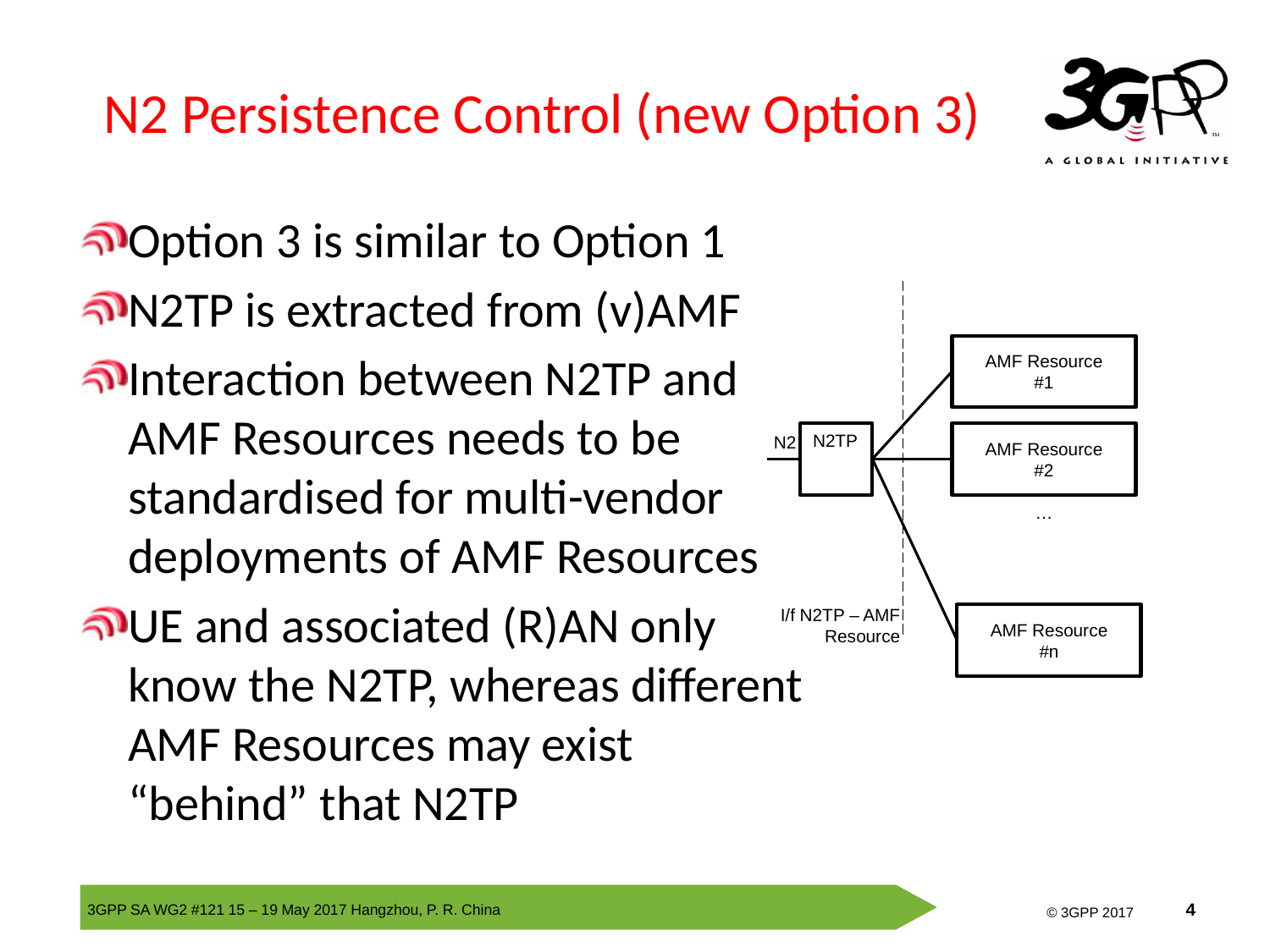

# N2 Persistence Control (new Option 3)
Option 3 is similar to Option 1
N2TP is extracted from (v)AMF
Interaction between N2TP and AMF Resources needs to be standardised for multi-vendor deployments of AMF Resources
UE and associated (R)AN only know the N2TP, whereas different AMF Resources may exist “behind” that N2TP
AMF Resource
#1
N2TP
AMF Resource
#2
N2
…
I/f N2TP – AMF Resource
AMF Resource
#n